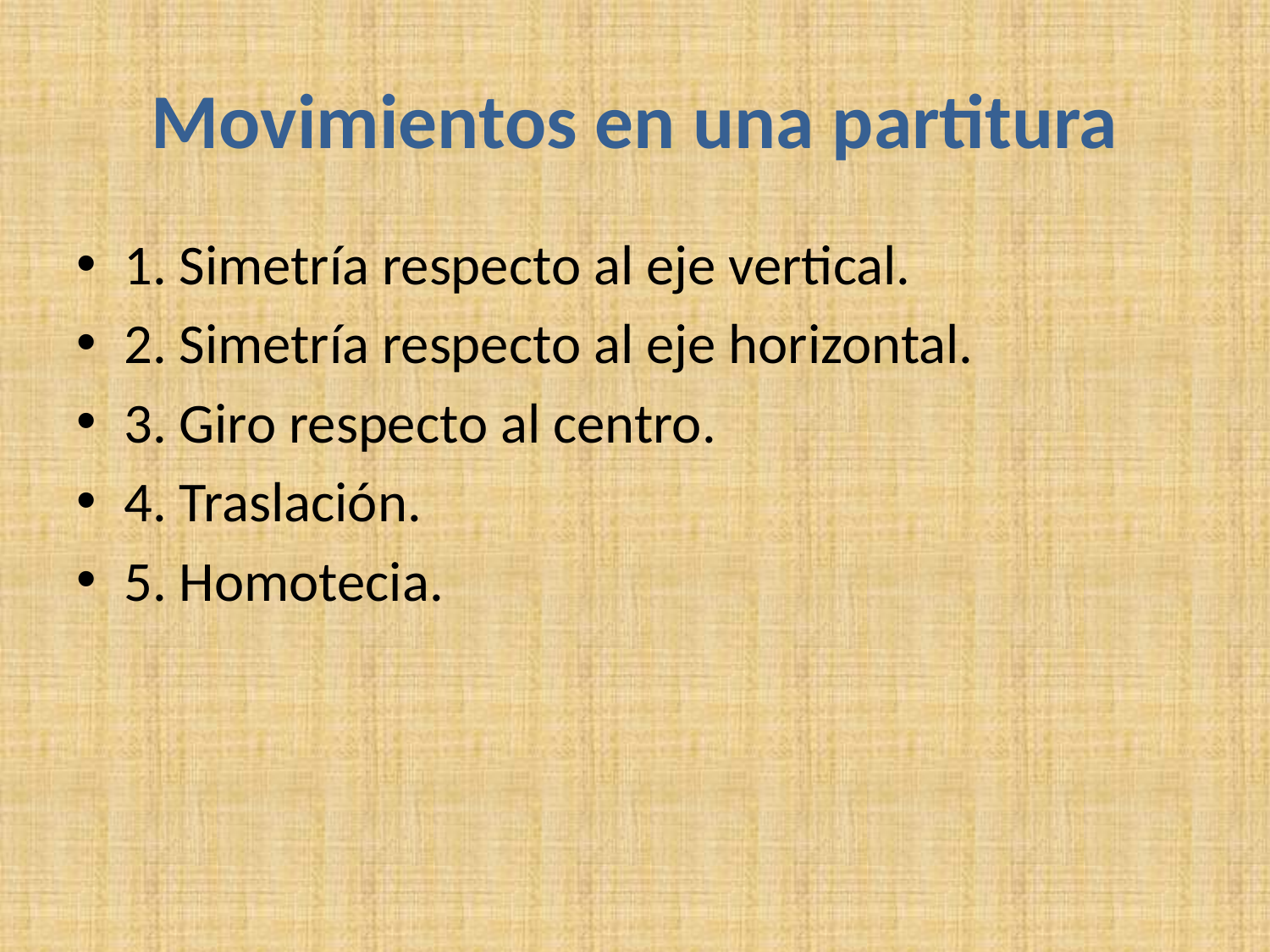

# Movimientos en una partitura
1. Simetría respecto al eje vertical.
2. Simetría respecto al eje horizontal.
3. Giro respecto al centro.
4. Traslación.
5. Homotecia.